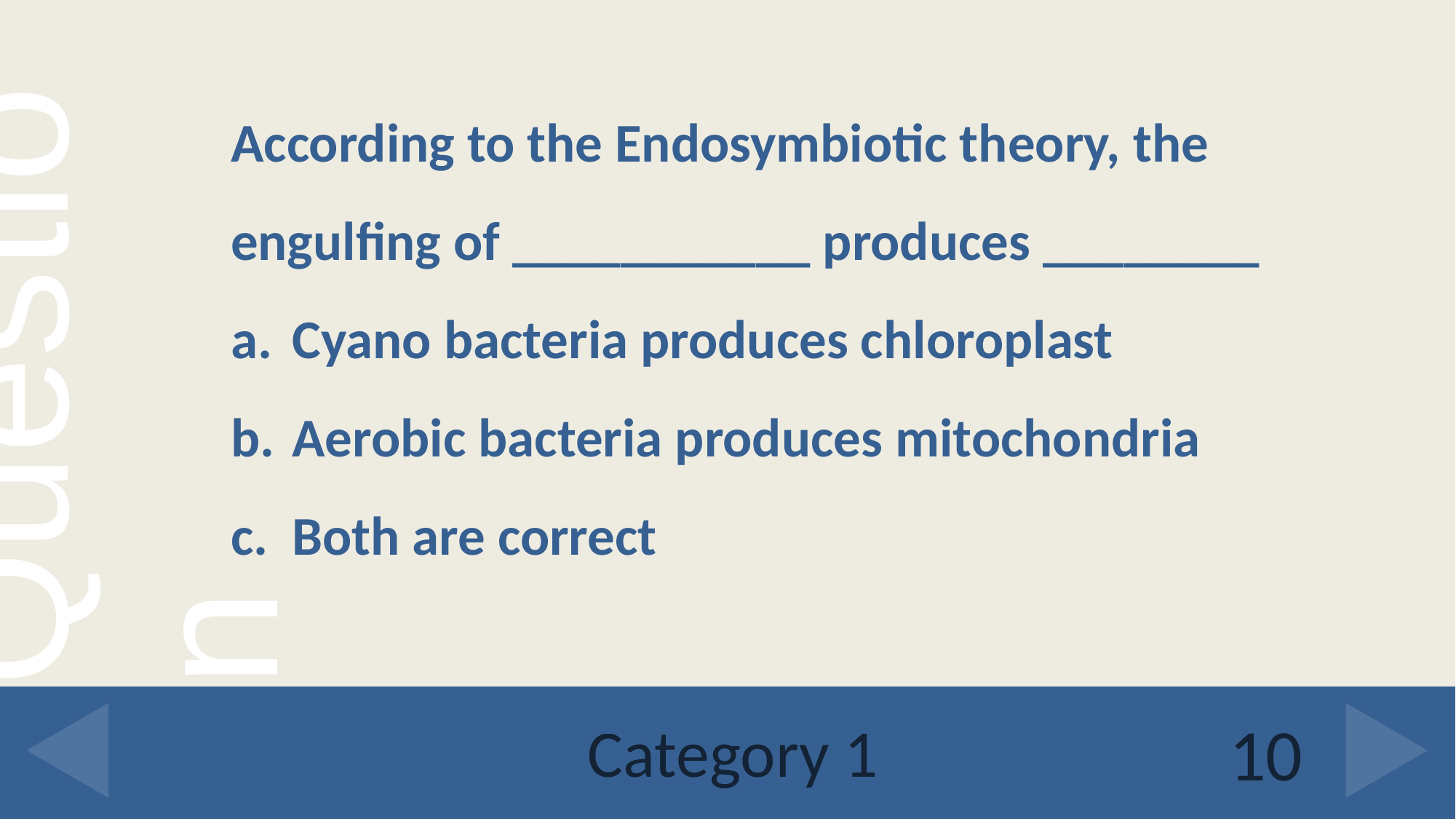

According to the Endosymbiotic theory, the engulfing of ___________ produces ________
Cyano bacteria produces chloroplast
Aerobic bacteria produces mitochondria
Both are correct

# Category 1
10